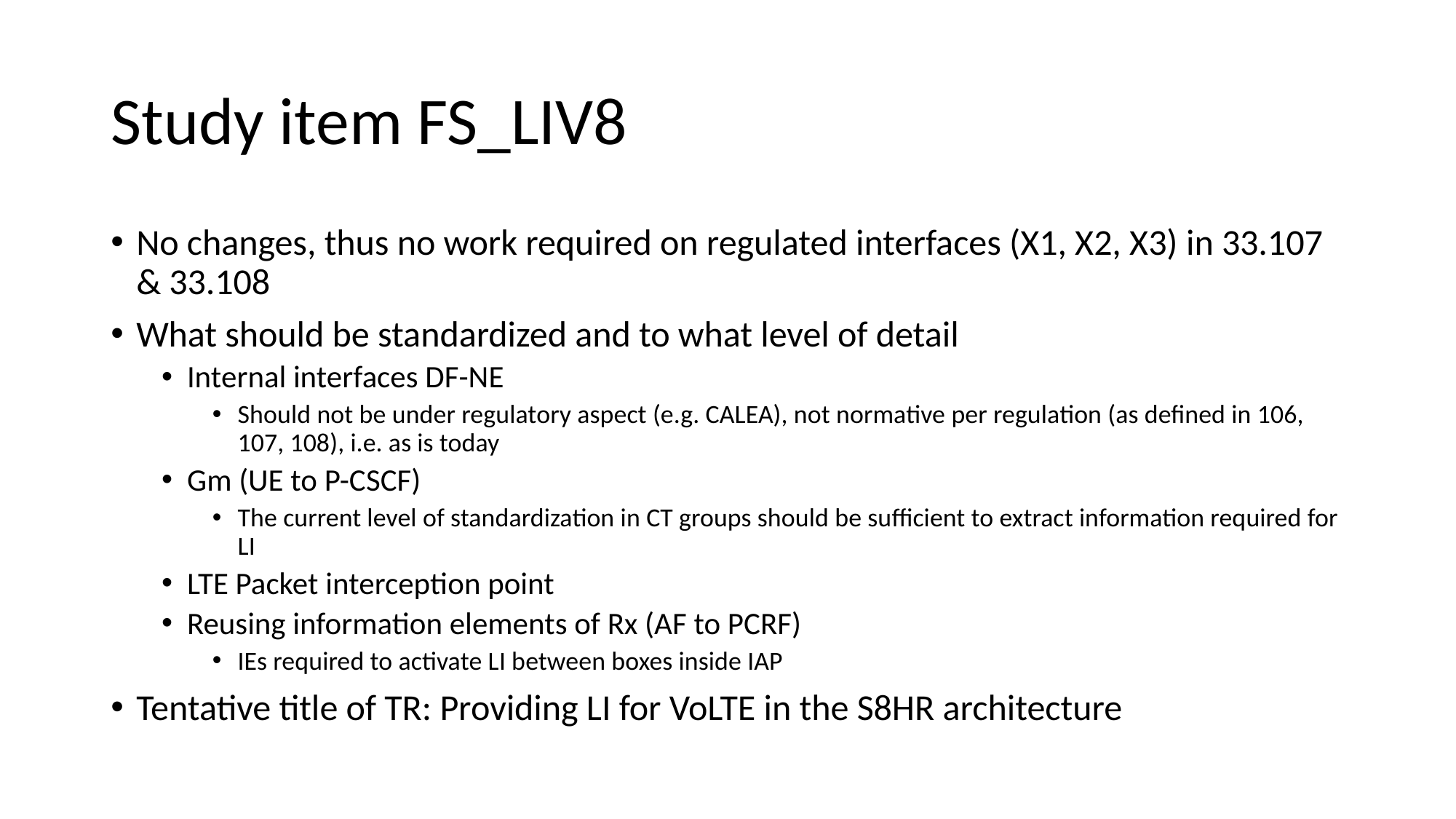

# Study item FS_LIV8
No changes, thus no work required on regulated interfaces (X1, X2, X3) in 33.107 & 33.108
What should be standardized and to what level of detail
Internal interfaces DF-NE
Should not be under regulatory aspect (e.g. CALEA), not normative per regulation (as defined in 106, 107, 108), i.e. as is today
Gm (UE to P-CSCF)
The current level of standardization in CT groups should be sufficient to extract information required for LI
LTE Packet interception point
Reusing information elements of Rx (AF to PCRF)
IEs required to activate LI between boxes inside IAP
Tentative title of TR: Providing LI for VoLTE in the S8HR architecture